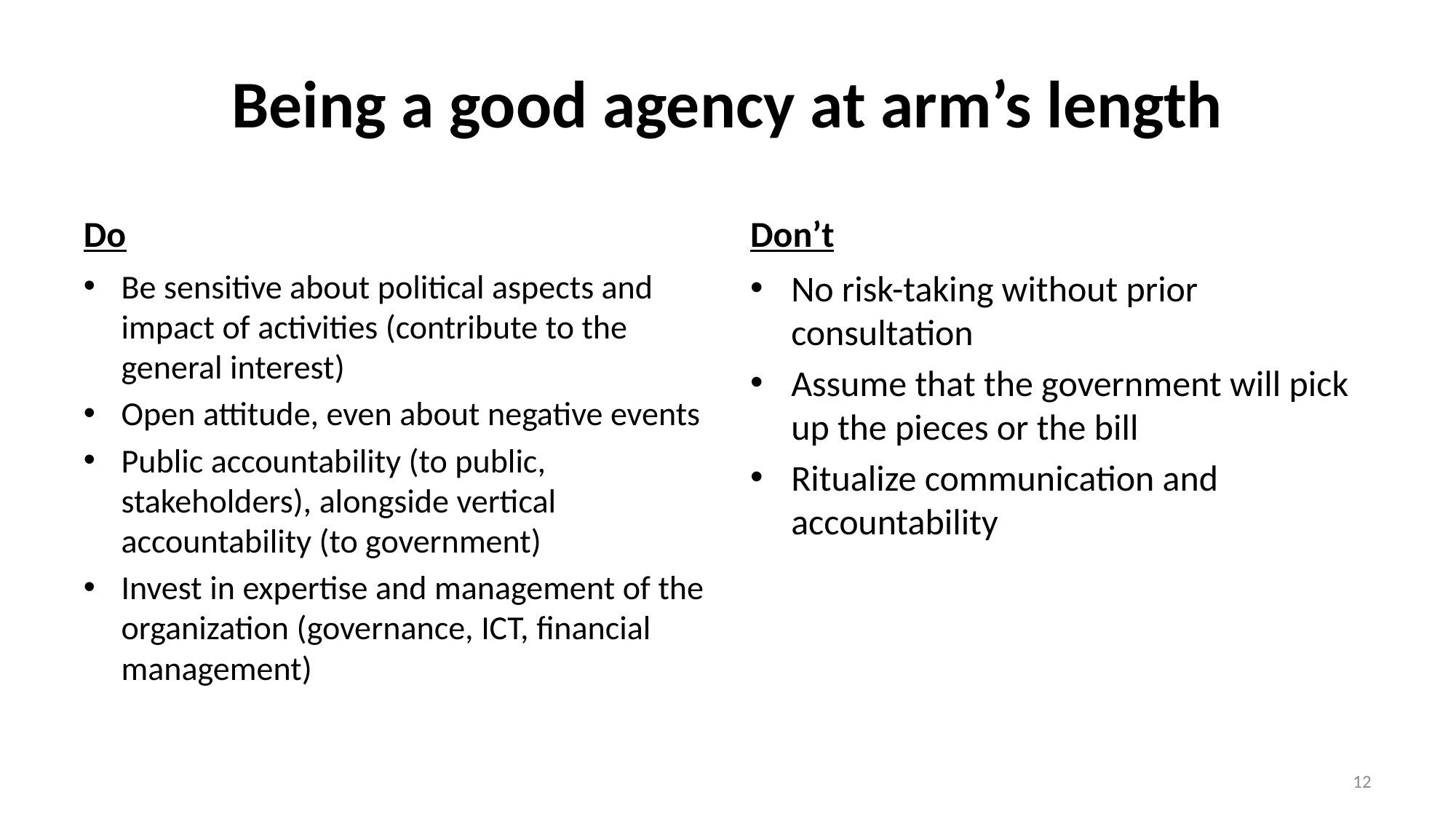

# Being a good agency at arm’s length
Do
Don’t
Be sensitive about political aspects and impact of activities (contribute to the general interest)
Open attitude, even about negative events
Public accountability (to public, stakeholders), alongside vertical accountability (to government)
Invest in expertise and management of the organization (governance, ICT, financial management)
No risk-taking without prior consultation
Assume that the government will pick up the pieces or the bill
Ritualize communication and accountability
12